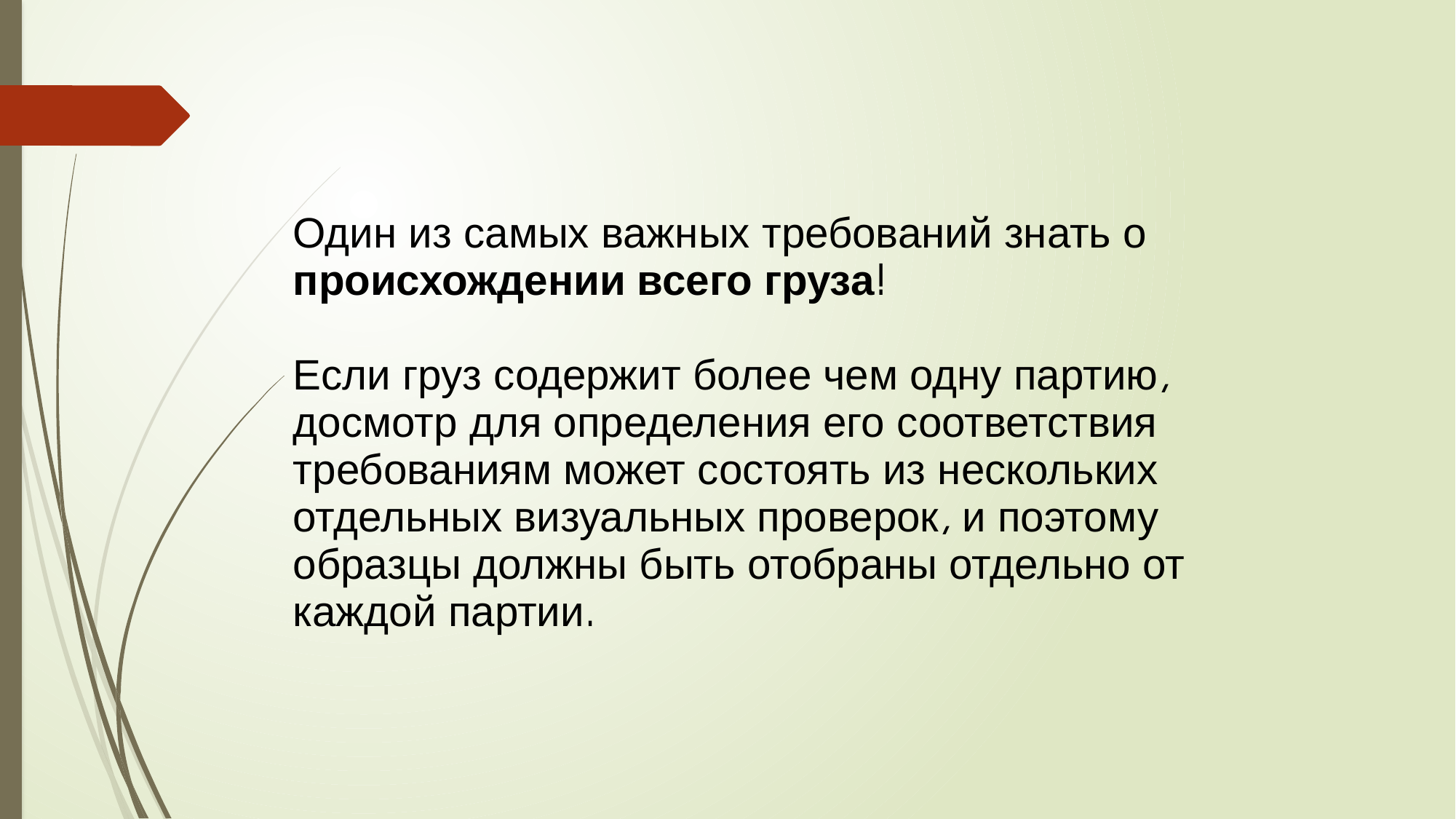

#
Один из самых важных требований знать о происхождении всего груза!

Если груз содержит более чем одну партию, досмотр для определения его соответствия требованиям может состоять из нескольких отдельных визуальных проверок, и поэтому образцы должны быть отобраны отдельно от каждой партии.